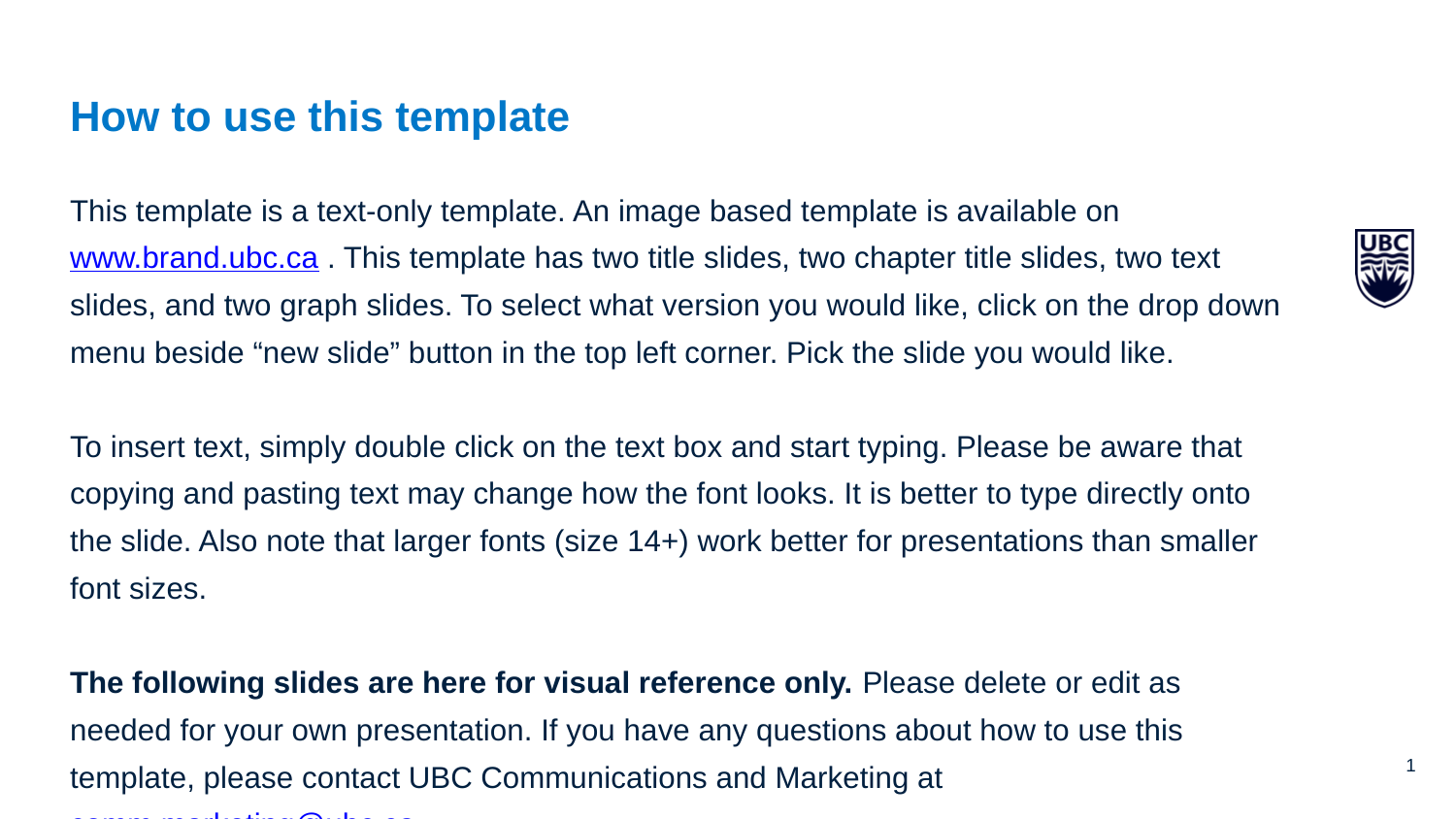

# How to use this template
This template is a text-only template. An image based template is available on www.brand.ubc.ca . This template has two title slides, two chapter title slides, two text slides, and two graph slides. To select what version you would like, click on the drop down menu beside “new slide” button in the top left corner. Pick the slide you would like.

To insert text, simply double click on the text box and start typing. Please be aware that copying and pasting text may change how the font looks. It is better to type directly onto the slide. Also note that larger fonts (size 14+) work better for presentations than smaller font sizes.

The following slides are here for visual reference only. Please delete or edit as needed for your own presentation. If you have any questions about how to use this template, please contact UBC Communications and Marketing at comm.marketing@ubc.ca